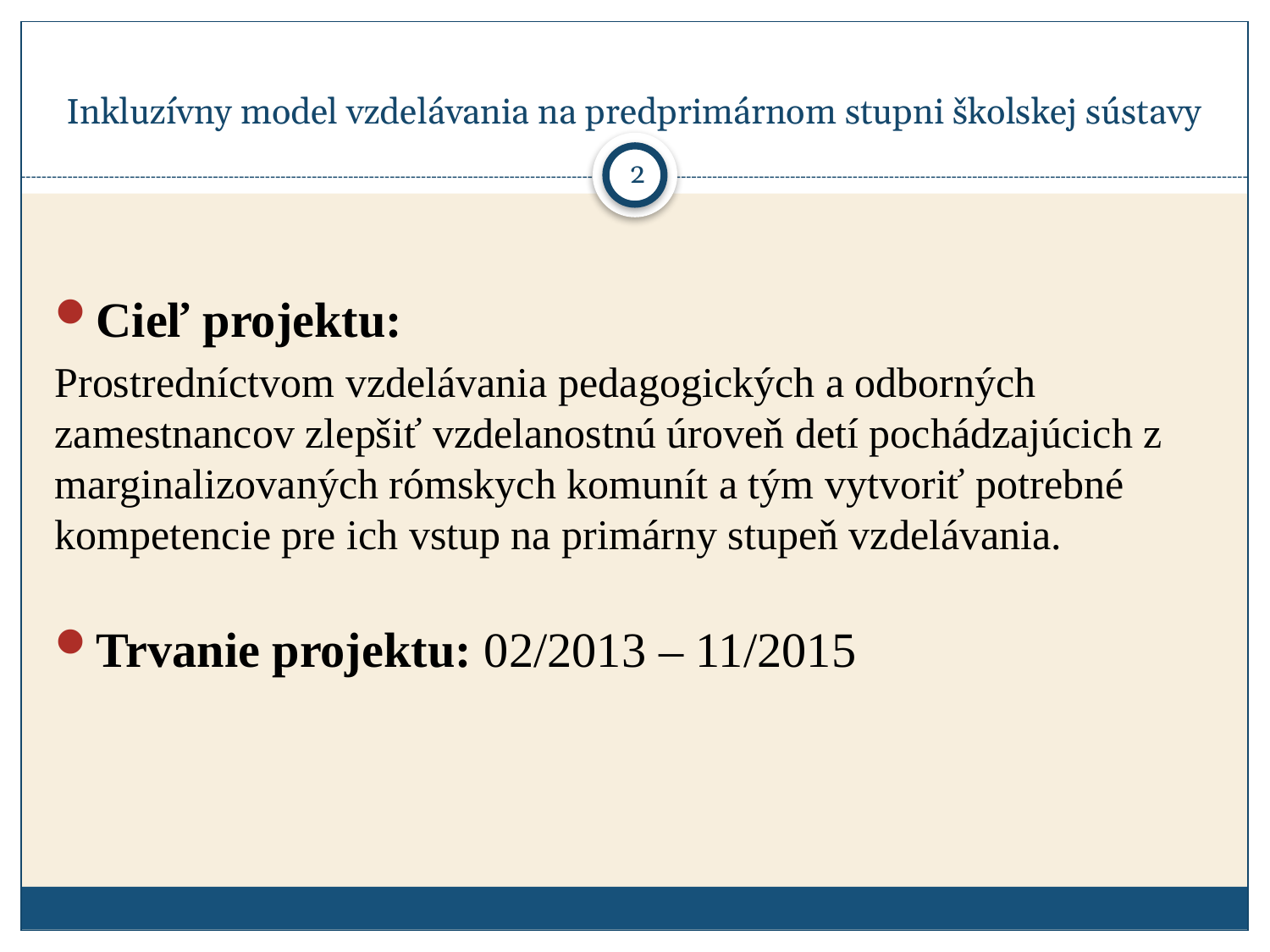

# Inkluzívny model vzdelávania na predprimárnom stupni školskej sústavy
2

Cieľ projektu:
Prostredníctvom vzdelávania pedagogických a odborných zamestnancov zlepšiť vzdelanostnú úroveň detí pochádzajúcich z marginalizovaných rómskych komunít a tým vytvoriť potrebné kompetencie pre ich vstup na primárny stupeň vzdelávania.

Trvanie projektu: 02/2013 – 11/2015